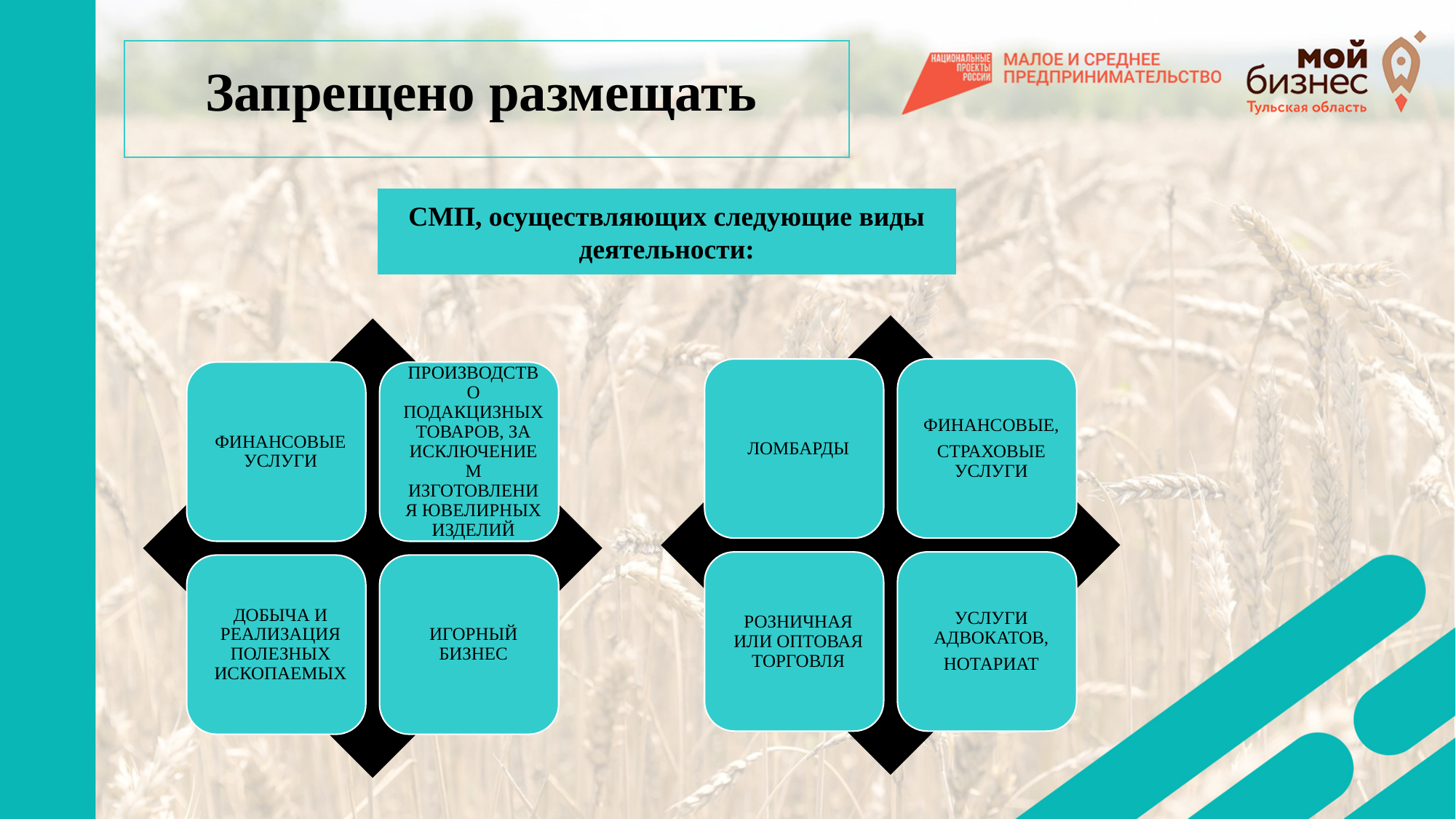

Запрещено размещать

СМП, осуществляющих следующие виды деятельности:

ЛОМБАРДЫ
ФИНАНСОВЫЕ,
СТРАХОВЫЕ УСЛУГИ
РОЗНИЧНАЯ ИЛИ ОПТОВАЯ ТОРГОВЛЯ
УСЛУГИ АДВОКАТОВ,
НОТАРИАТ
ФИНАНСОВЫЕ УСЛУГИ
ПРОИЗВОДСТВО ПОДАКЦИЗНЫХ ТОВАРОВ, ЗА ИСКЛЮЧЕНИЕМ ИЗГОТОВЛЕНИЯ ЮВЕЛИРНЫХ ИЗДЕЛИЙ
ДОБЫЧА И РЕАЛИЗАЦИЯ ПОЛЕЗНЫХ ИСКОПАЕМЫХ
ИГОРНЫЙ БИЗНЕС